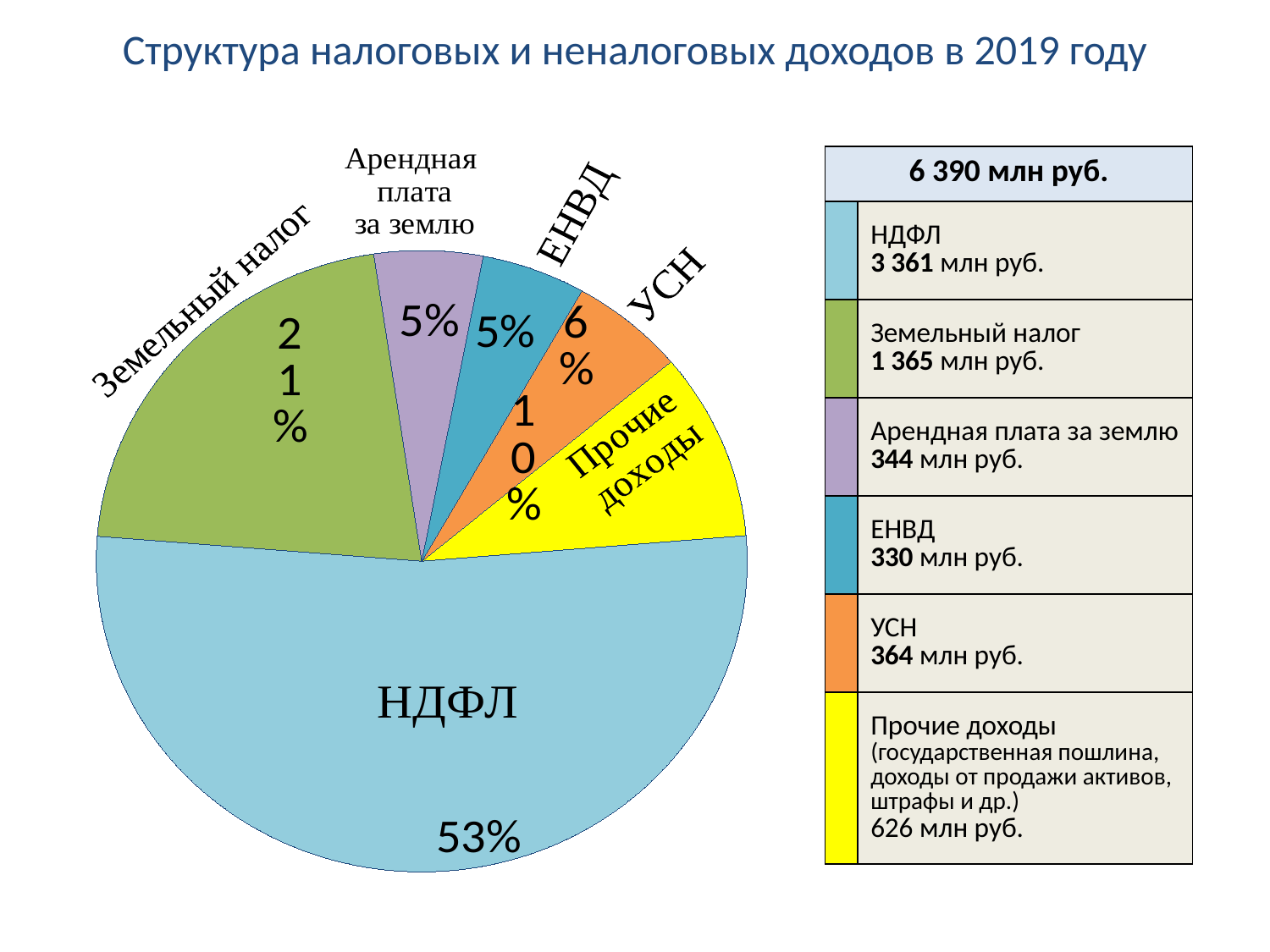

# Структура налоговых и неналоговых доходов в 2019 году

### Chart

| Category |  |
|---|---|
| Прочие доходы | 626.0 |
| НДФЛ | 3360.6 |
| Земельный налог | 1365.0 |
| Арендная плата за земельные участки | 344.4 |
| ЕНВД | 330.0 |
| УСН | 364.0 |
| 6 390 млн руб. |  |
| --- | --- |
|  | НДФЛ 3 361 млн руб. |
|  | Земельный налог 1 365 млн руб. |
|  | Арендная плата за землю 344 млн руб. |
|  | ЕНВД 330 млн руб. |
|  | УСН 364 млн руб. |
|  | Прочие доходы (государственная пошлина, доходы от продажи активов, штрафы и др.) 626 млн руб. |